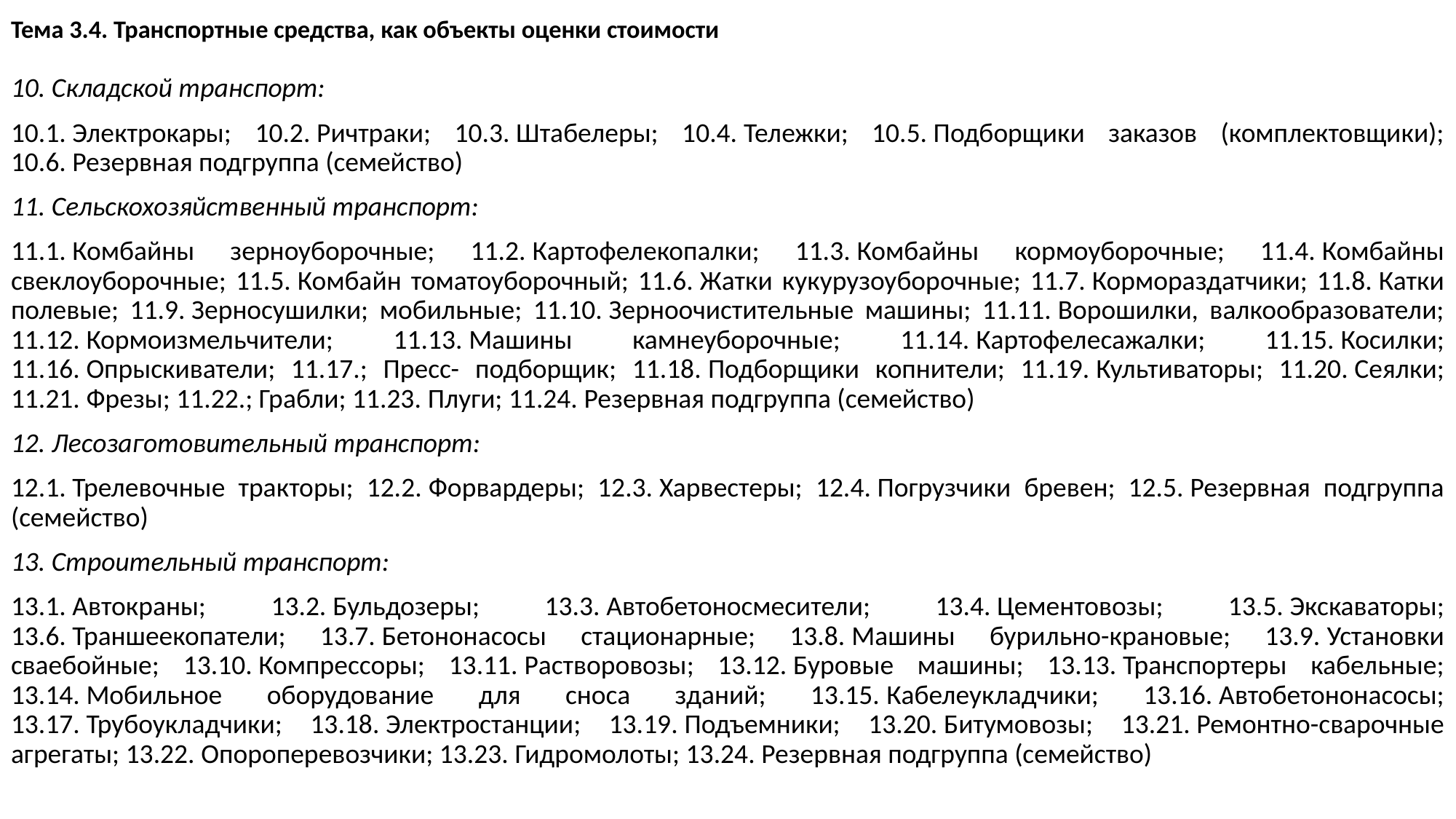

# Тема 3.4. Транспортные средства, как объекты оценки стоимости
10. Складской транспорт:
10.1. Электрокары; 10.2. Ричтраки; 10.3. Штабелеры; 10.4. Тележки; 10.5. Подборщики заказов (комплектовщики); 10.6. Резервная подгруппа (семейство)
11. Сельскохозяйственный транспорт:
11.1. Комбайны зерноуборочные; 11.2. Картофелекопалки; 11.3. Комбайны кормоуборочные; 11.4. Комбайны свеклоуборочные; 11.5. Комбайн томатоуборочный; 11.6. Жатки кукурузоуборочные; 11.7. Кормораздатчики; 11.8. Катки полевые; 11.9. Зерносушилки; мобильные; 11.10. Зерноочистительные машины; 11.11. Ворошилки, валкообразователи; 11.12. Кормоизмельчители; 11.13. Машины камнеуборочные; 11.14. Картофелесажалки; 11.15. Косилки; 11.16. Опрыскиватели; 11.17.; Пресс- подборщик; 11.18. Подборщики копнители; 11.19. Культиваторы; 11.20. Сеялки; 11.21. Фрезы; 11.22.; Грабли; 11.23. Плуги; 11.24. Резервная подгруппа (семейство)
12. Лесозаготовительный транспорт:
12.1. Трелевочные тракторы; 12.2. Форвардеры; 12.3. Харвестеры; 12.4. Погрузчики бревен; 12.5. Резервная подгруппа (семейство)
13. Строительный транспорт:
13.1. Автокраны; 13.2. Бульдозеры; 13.3. Автобетоносмесители; 13.4. Цементовозы; 13.5. Экскаваторы; 13.6. Траншеекопатели; 13.7. Бетононасосы стационарные; 13.8. Машины бурильно-крановые; 13.9. Установки сваебойные; 13.10. Компрессоры; 13.11. Растворовозы; 13.12. Буровые машины; 13.13. Транспортеры кабельные; 13.14. Мобильное оборудование для сноса зданий; 13.15. Кабелеукладчики; 13.16. Автобетононасосы; 13.17. Трубоукладчики; 13.18. Электростанции; 13.19. Подъемники; 13.20. Битумовозы; 13.21. Ремонтно-сварочные агрегаты; 13.22. Опороперевозчики; 13.23. Гидромолоты; 13.24. Резервная подгруппа (семейство)